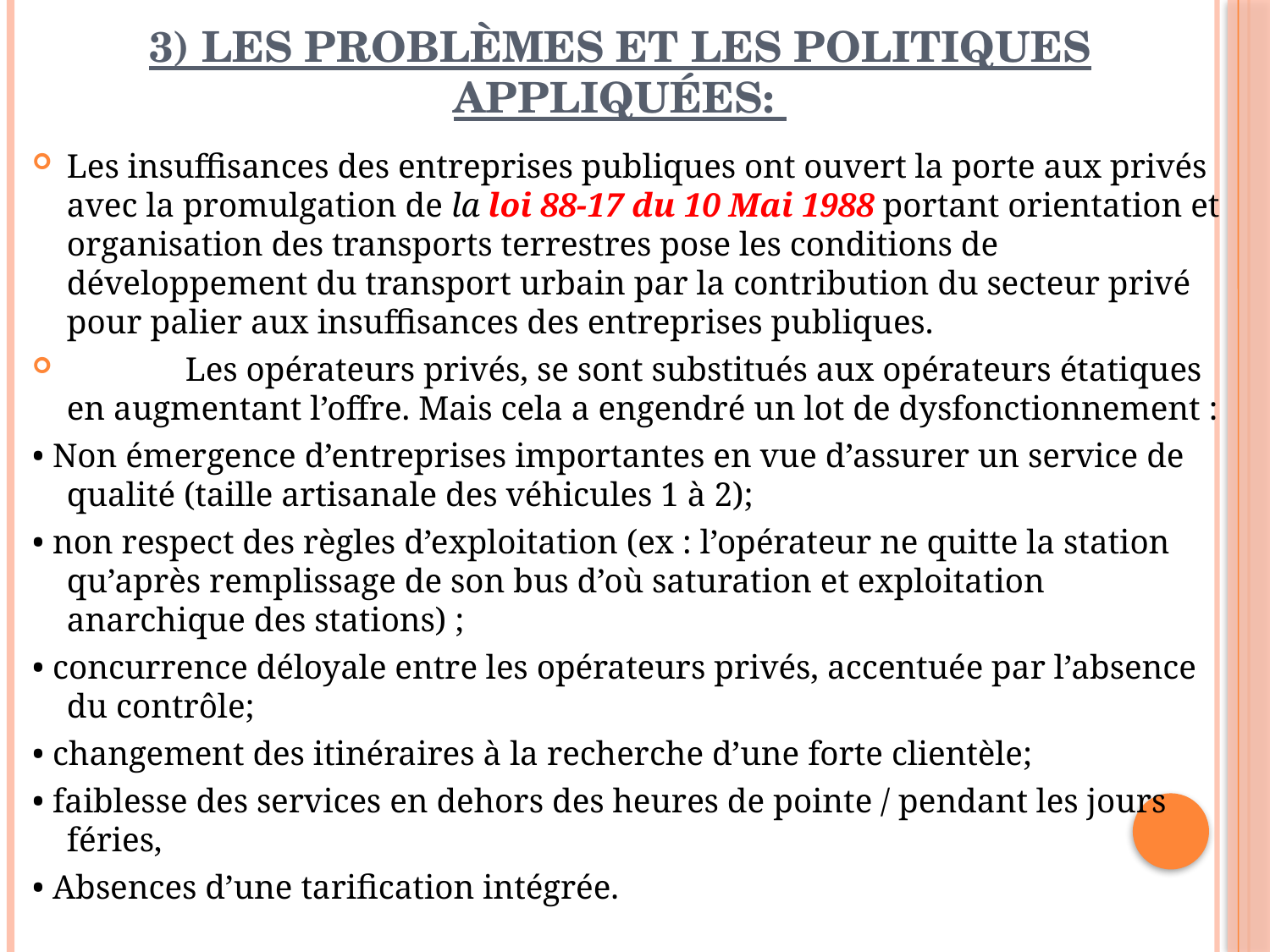

# 3) Les problèmes et les politiques appliquées:
Les insuffisances des entreprises publiques ont ouvert la porte aux privés avec la promulgation de la loi 88-17 du 10 Mai 1988 portant orientation et organisation des transports terrestres pose les conditions de développement du transport urbain par la contribution du secteur privé pour palier aux insuffisances des entreprises publiques.
              Les opérateurs privés, se sont substitués aux opérateurs étatiques en augmentant l’offre. Mais cela a engendré un lot de dysfonctionnement :
• Non émergence d’entreprises importantes en vue d’assurer un service de qualité (taille artisanale des véhicules 1 à 2);
• non respect des règles d’exploitation (ex : l’opérateur ne quitte la station qu’après remplissage de son bus d’où saturation et exploitation anarchique des stations) ;
• concurrence déloyale entre les opérateurs privés, accentuée par l’absence du contrôle;
• changement des itinéraires à la recherche d’une forte clientèle;
• faiblesse des services en dehors des heures de pointe / pendant les jours féries,
• Absences d’une tarification intégrée.